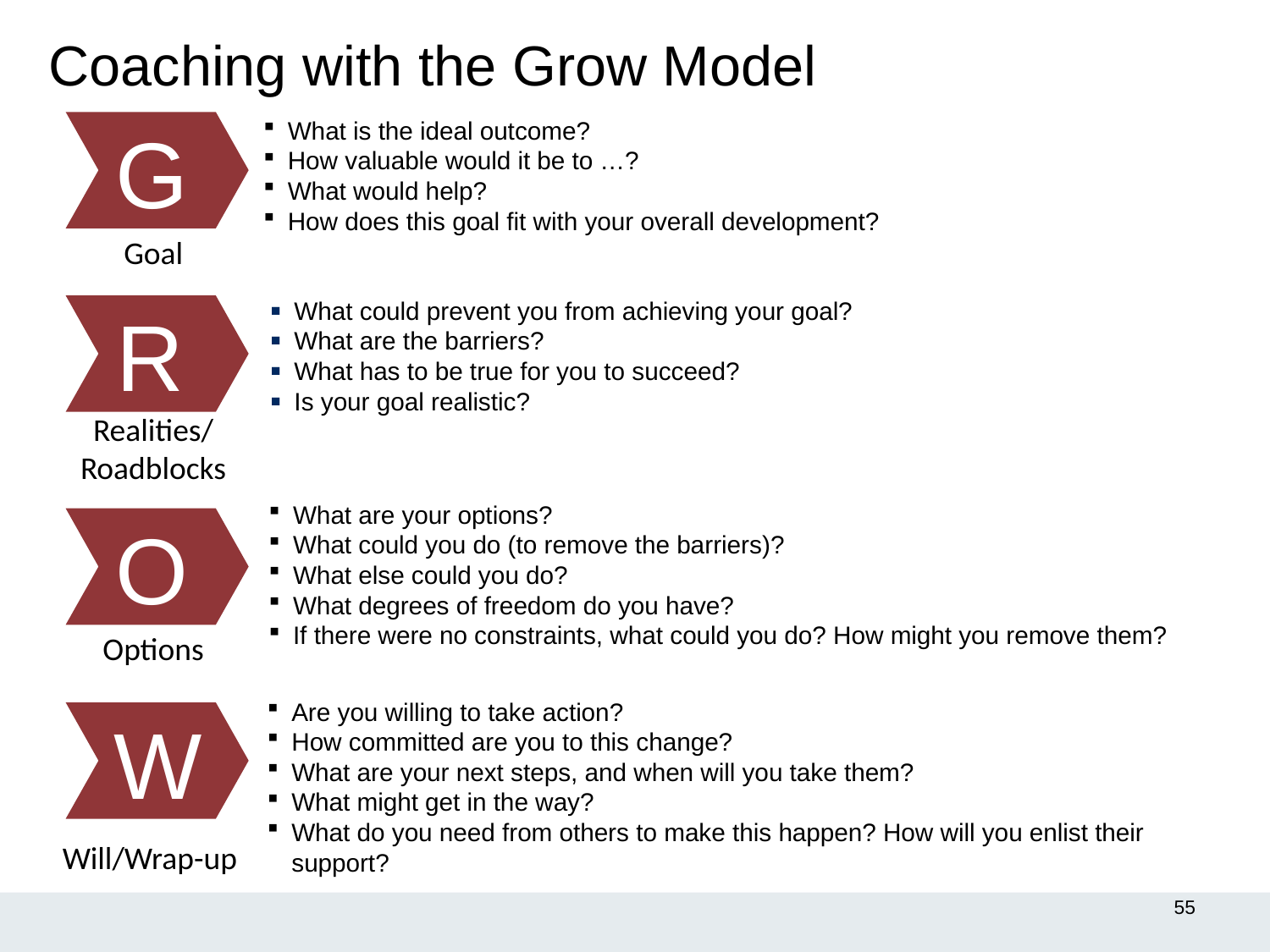

# Coaching with the Grow Model
G

What is the ideal outcome?
How valuable would it be to …?
What would help?
How does this goal fit with your overall development?
Goal
R
What could prevent you from achieving your goal?
What are the barriers?
What has to be true for you to succeed?
Is your goal realistic?

Realities/ Roadblocks
What are your options?
What could you do (to remove the barriers)?
What else could you do?
What degrees of freedom do you have?
If there were no constraints, what could you do? How might you remove them?
O

Options
Are you willing to take action?
How committed are you to this change?
What are your next steps, and when will you take them?
What might get in the way?
What do you need from others to make this happen? How will you enlist their support?
W

Will/Wrap-up
55